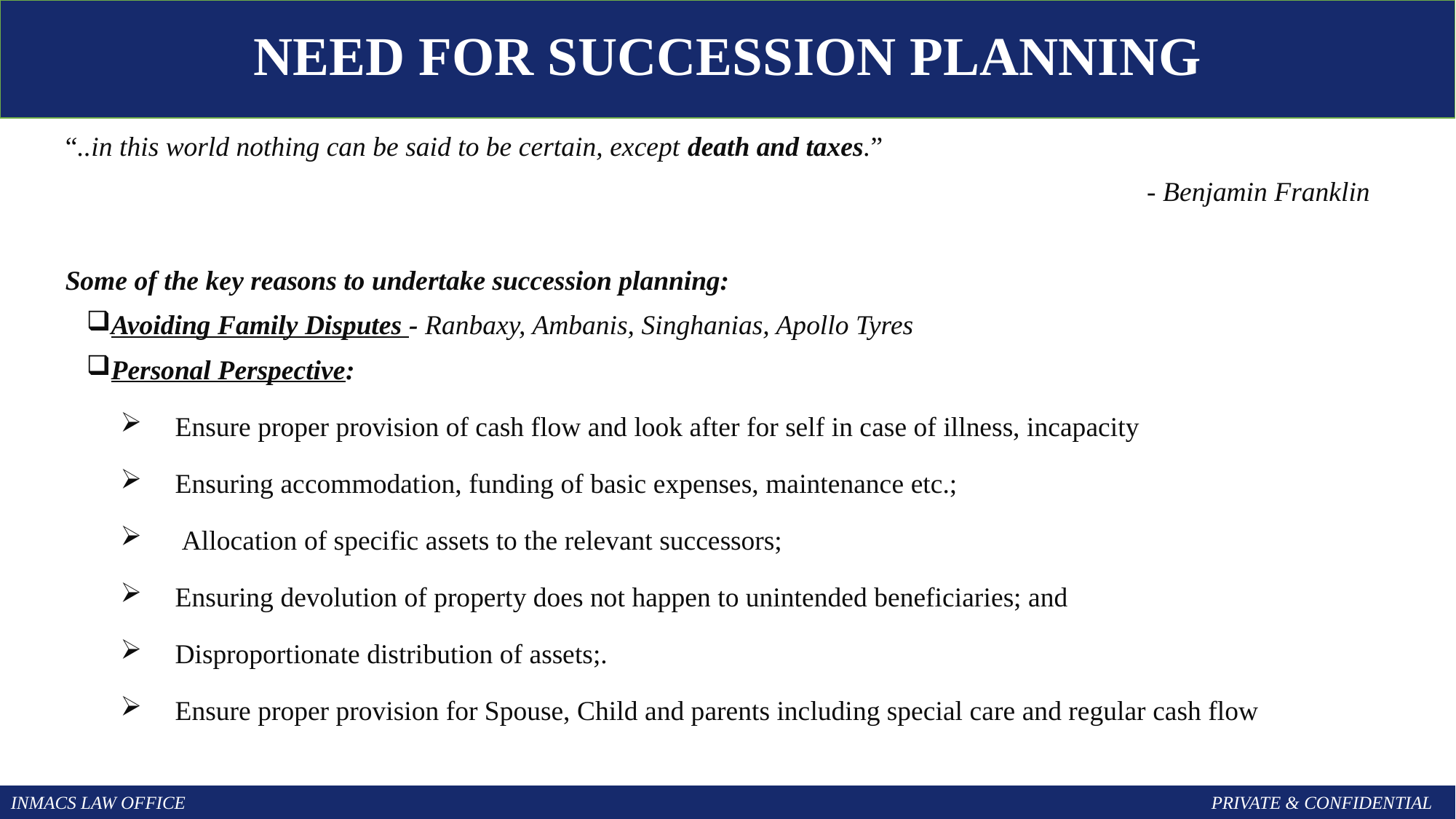

NEED FOR SUCCESSION PLANNING
“..in this world nothing can be said to be certain, except death and taxes.”
- Benjamin Franklin

Some of the key reasons to undertake succession planning:
Avoiding Family Disputes - Ranbaxy, Ambanis, Singhanias, Apollo Tyres
Personal Perspective:
Ensure proper provision of cash flow and look after for self in case of illness, incapacity
Ensuring accommodation, funding of basic expenses, maintenance etc.;
 Allocation of specific assets to the relevant successors;
Ensuring devolution of property does not happen to unintended beneficiaries; and
Disproportionate distribution of assets;.
Ensure proper provision for Spouse, Child and parents including special care and regular cash flow
INMACS LAW OFFICE										PRIVATE & CONFIDENTIAL